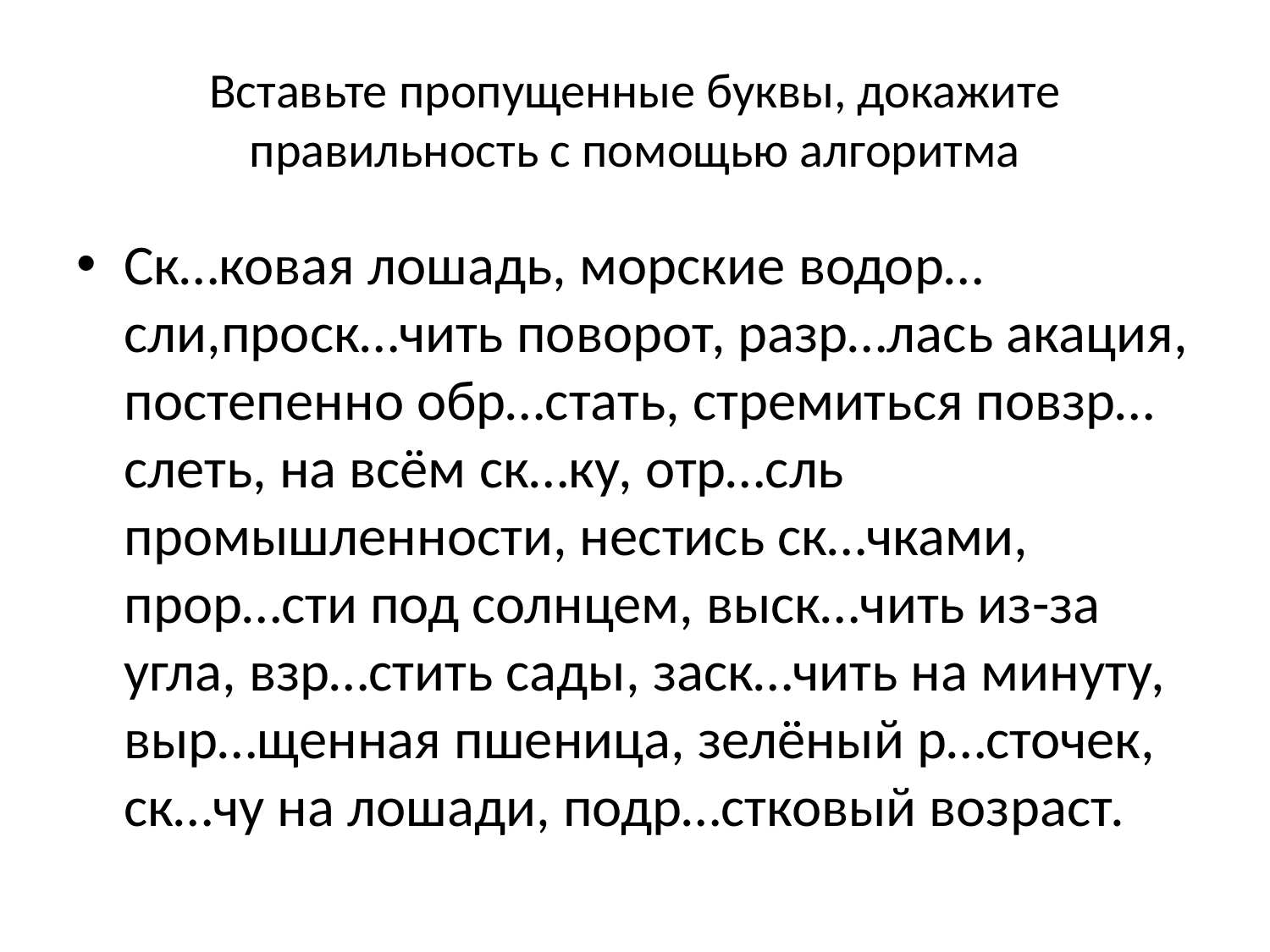

# Вставьте пропущенные буквы, докажите правильность с помощью алгоритма
Ск…ковая лошадь, морские водор…сли,проск…чить поворот, разр…лась акация, постепенно обр…стать, стремиться повзр…слеть, на всём ск…ку, отр…сль промышленности, нестись ск…чками, прор…сти под солнцем, выск…чить из-за угла, взр…стить сады, заск…чить на минуту, выр…щенная пшеница, зелёный р…сточек, ск…чу на лошади, подр…стковый возраст.